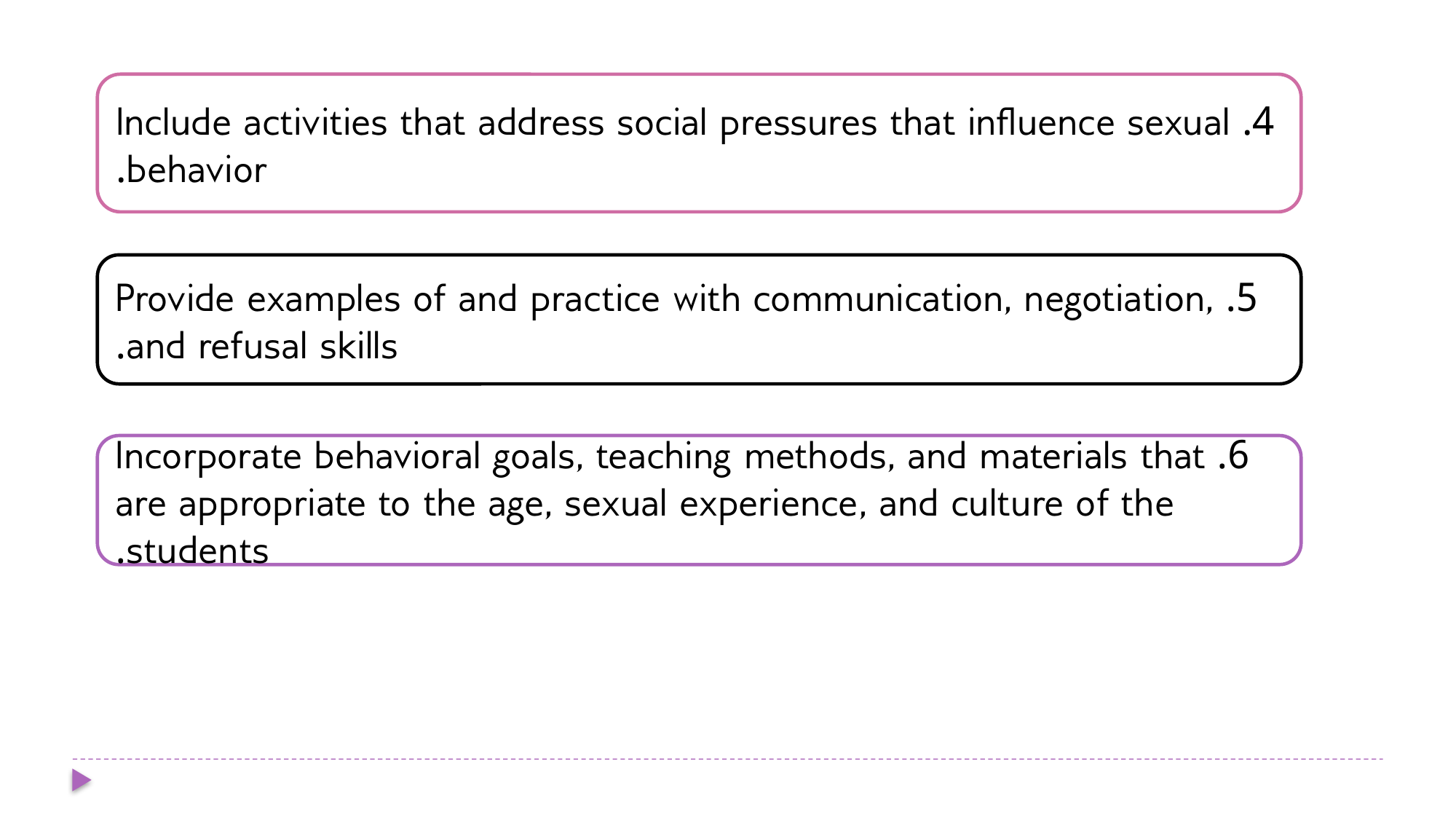

4. Include activities that address social pressures that influence sexual behavior.

5. Provide examples of and practice with communication, negotiation, and refusal skills.
6. Incorporate behavioral goals, teaching methods, and materials that are appropriate to the age, sexual experience, and culture of the students.